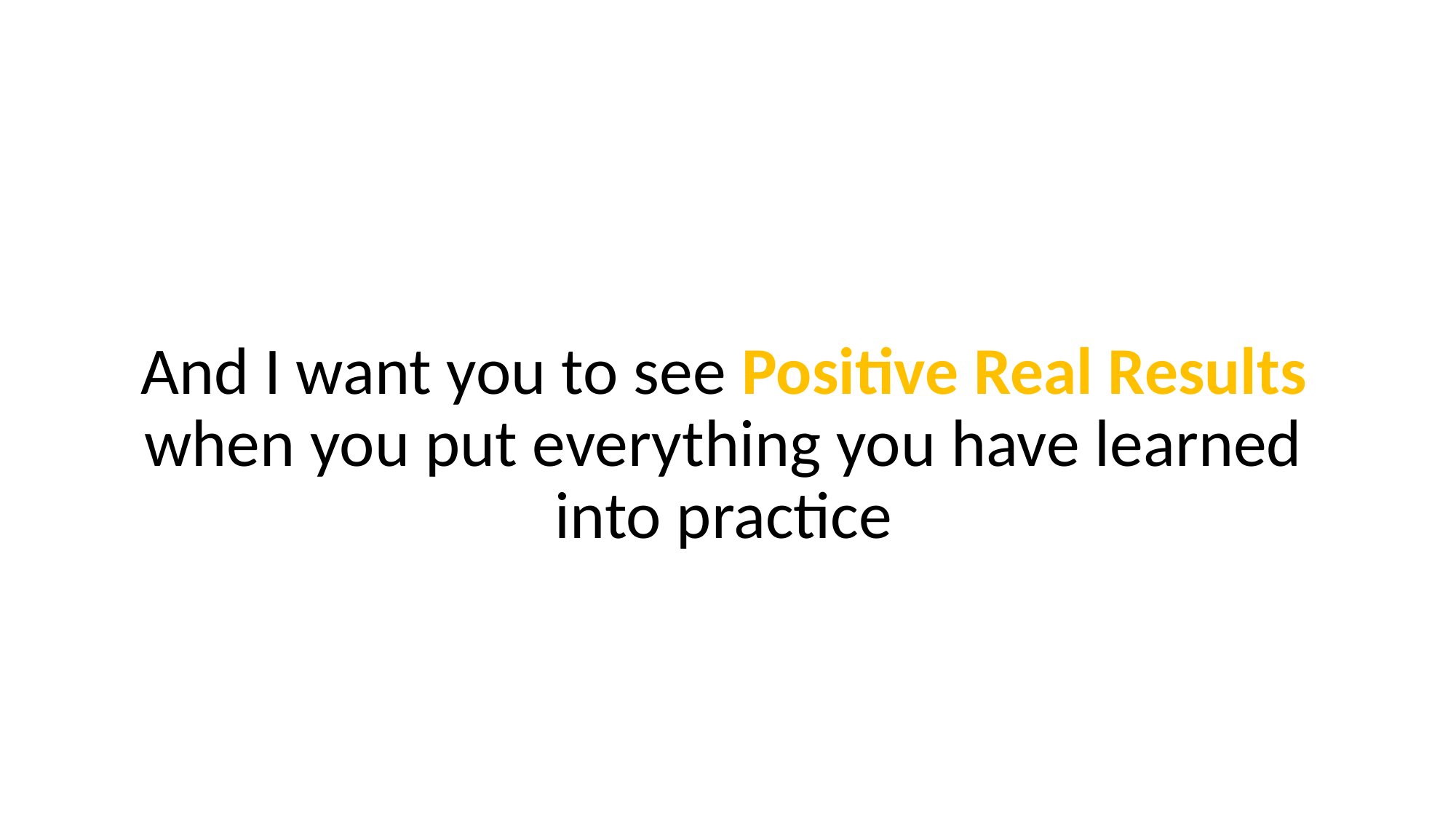

And I want you to see Positive Real Results when you put everything you have learned into practice